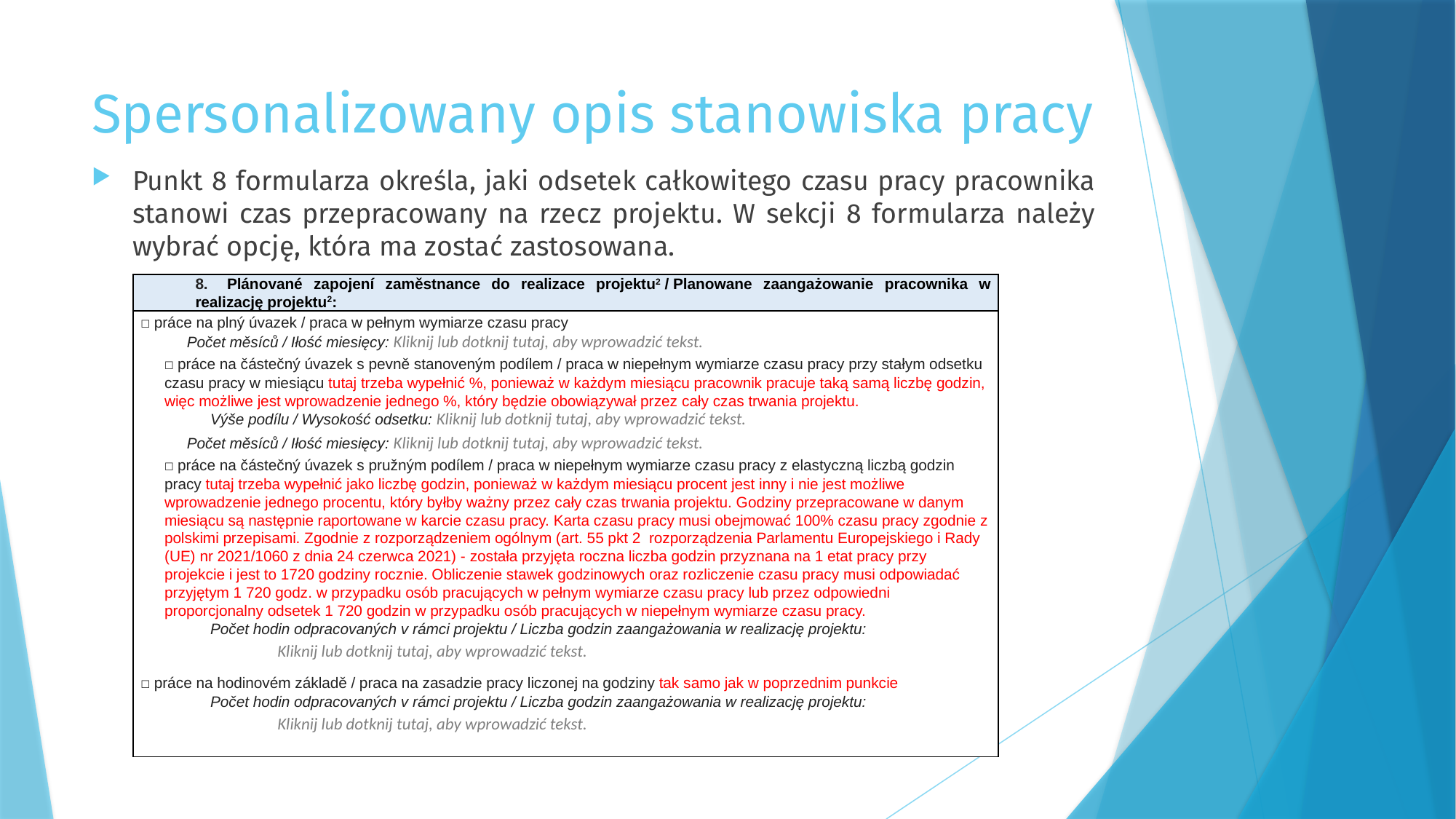

# Spersonalizowany opis stanowiska pracy
Punkt 8 formularza określa, jaki odsetek całkowitego czasu pracy pracownika stanowi czas przepracowany na rzecz projektu. W sekcji 8 formularza należy wybrać opcję, która ma zostać zastosowana.
| 8.       Plánované zapojení zaměstnance do realizace projektu2 / Planowane zaangażowanie pracownika w realizację projektu2: |
| --- |
| ☐ práce na plný úvazek / praca w pełnym wymiarze czasu pracy            Počet měsíců / Iłość miesięcy: Kliknij lub dotknij tutaj, aby wprowadzić tekst. ☐ práce na částečný úvazek s pevně stanoveným podílem / praca w niepełnym wymiarze czasu pracy przy stałym odsetku czasu pracy w miesiącu tutaj trzeba wypełnić %, ponieważ w każdym miesiącu pracownik pracuje taką samą liczbę godzin, więc możliwe jest wprowadzenie jednego %, który będzie obowiązywał przez cały czas trwania projektu.            Výše podílu / Wysokość odsetku: Kliknij lub dotknij tutaj, aby wprowadzić tekst.            Počet měsíců / Iłość miesięcy: Kliknij lub dotknij tutaj, aby wprowadzić tekst. ☐ práce na částečný úvazek s pružným podílem / praca w niepełnym wymiarze czasu pracy z elastyczną liczbą godzin pracy tutaj trzeba wypełnić jako liczbę godzin, ponieważ w każdym miesiącu procent jest inny i nie jest możliwe wprowadzenie jednego procentu, który byłby ważny przez cały czas trwania projektu. Godziny przepracowane w danym miesiącu są następnie raportowane w karcie czasu pracy. Karta czasu pracy musi obejmować 100% czasu pracy zgodnie z polskimi przepisami. Zgodnie z rozporządzeniem ogólnym (art. 55 pkt 2 rozporządzenia Parlamentu Europejskiego i Rady (UE) nr 2021/1060 z dnia 24 czerwca 2021) - została przyjęta roczna liczba godzin przyznana na 1 etat pracy przy projekcie i jest to 1720 godziny rocznie. Obliczenie stawek godzinowych oraz rozliczenie czasu pracy musi odpowiadać przyjętym 1 720 godz. w przypadku osób pracujących w pełnym wymiarze czasu pracy lub przez odpowiedni proporcjonalny odsetek 1 720 godzin w przypadku osób pracujących w niepełnym wymiarze czasu pracy.            Počet hodin odpracovaných v rámci projektu / Liczba godzin zaangażowania w realizację projektu:                               Kliknij lub dotknij tutaj, aby wprowadzić tekst. ☐ práce na hodinovém základě / praca na zasadzie pracy liczonej na godziny tak samo jak w poprzednim punkcie            Počet hodin odpracovaných v rámci projektu / Liczba godzin zaangażowania w realizację projektu:                               Kliknij lub dotknij tutaj, aby wprowadzić tekst. |